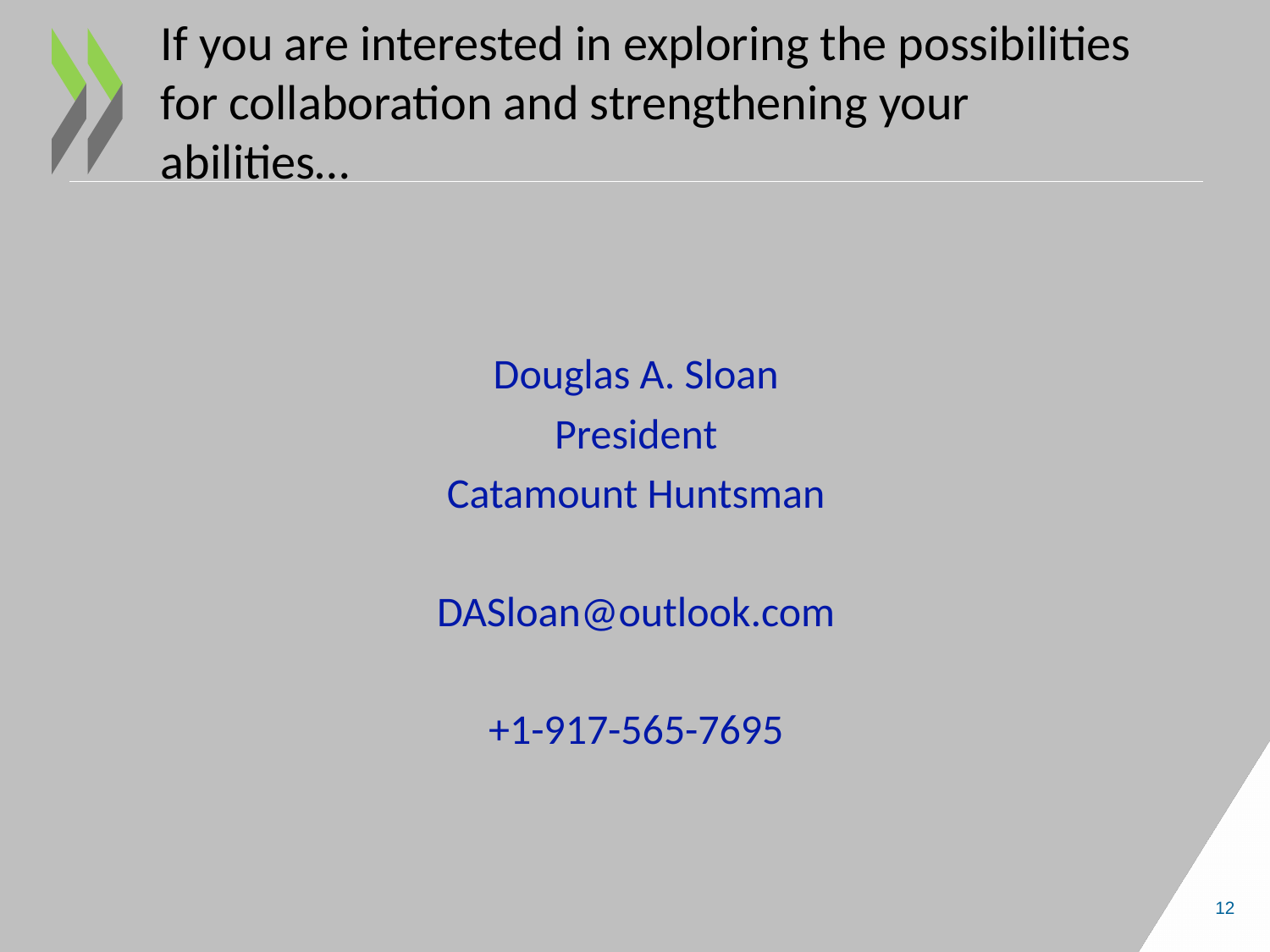

# If you are interested in exploring the possibilities for collaboration and strengthening your abilities…

Douglas A. Sloan
President
Catamount Huntsman

DASloan@outlook.com

+1-917-565-7695
12